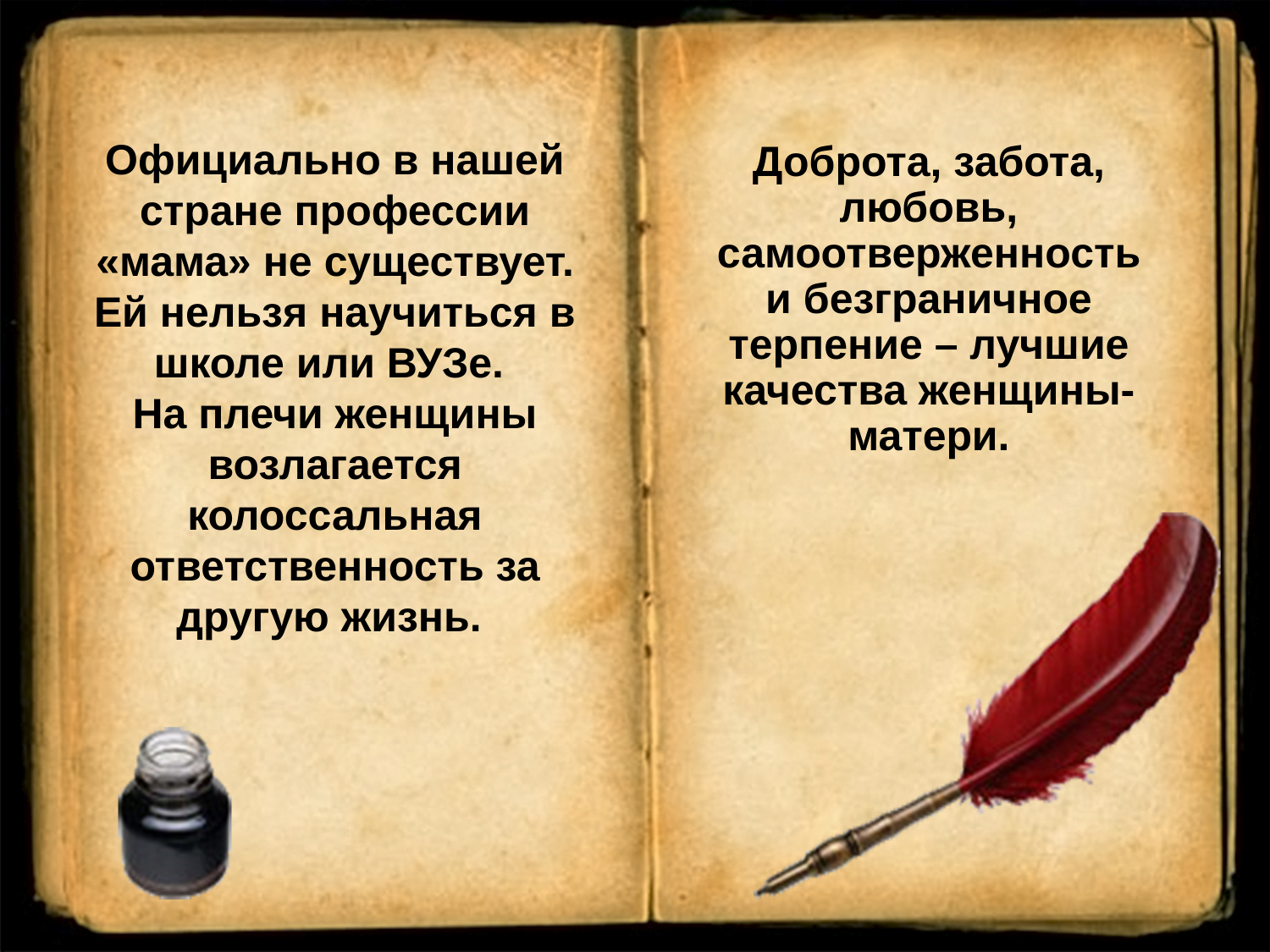

Официально в нашей стране профессии «мама» не существует. Ей нельзя научиться в школе или ВУЗе.
На плечи женщины возлагается колоссальная ответственность за другую жизнь.
# Доброта, забота, любовь, самоотверженность и безграничное терпение – лучшие качества женщины-матери.